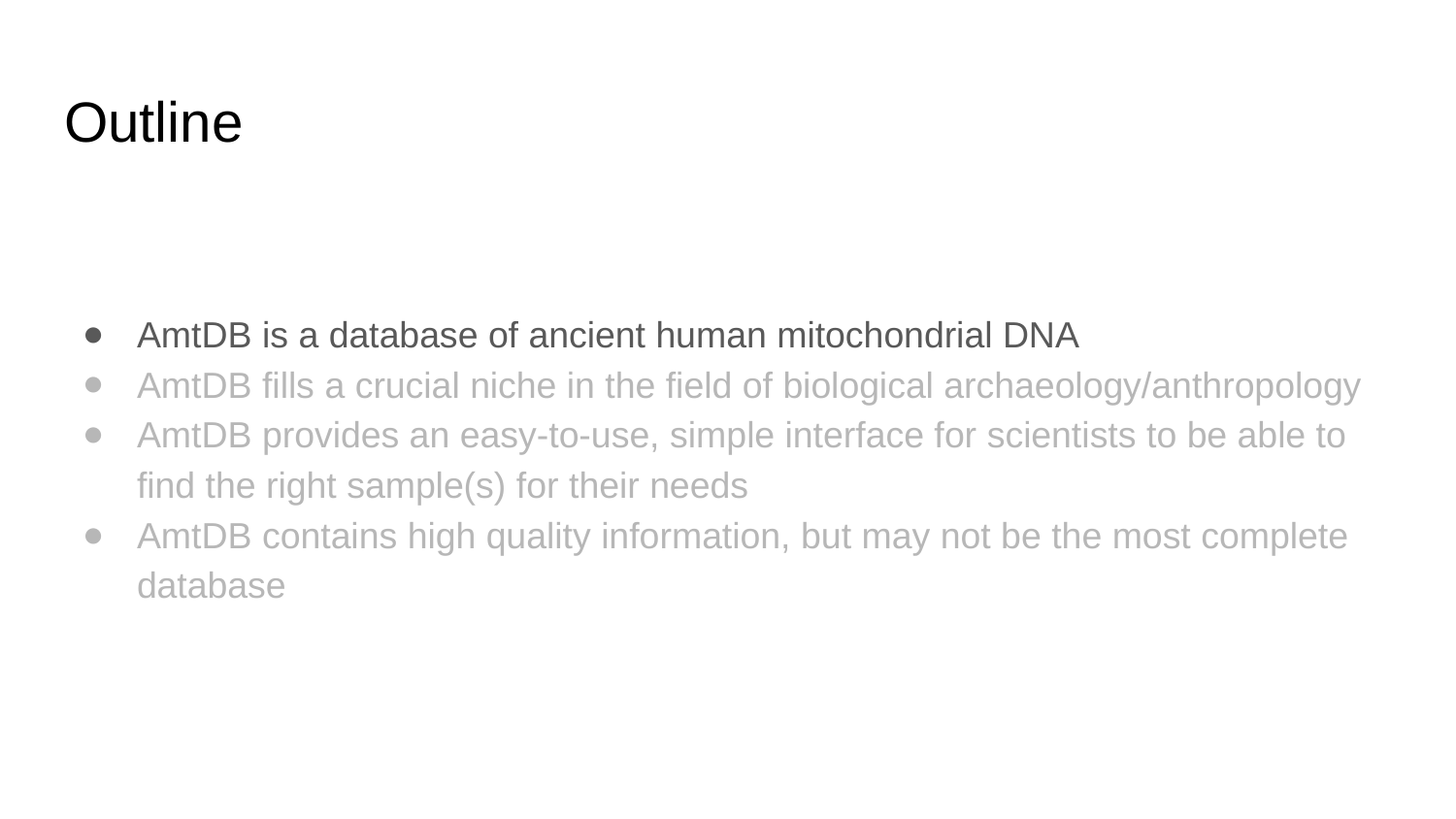

# Outline
AmtDB is a database of ancient human mitochondrial DNA
AmtDB fills a crucial niche in the field of biological archaeology/anthropology
AmtDB provides an easy-to-use, simple interface for scientists to be able to find the right sample(s) for their needs
AmtDB contains high quality information, but may not be the most complete database